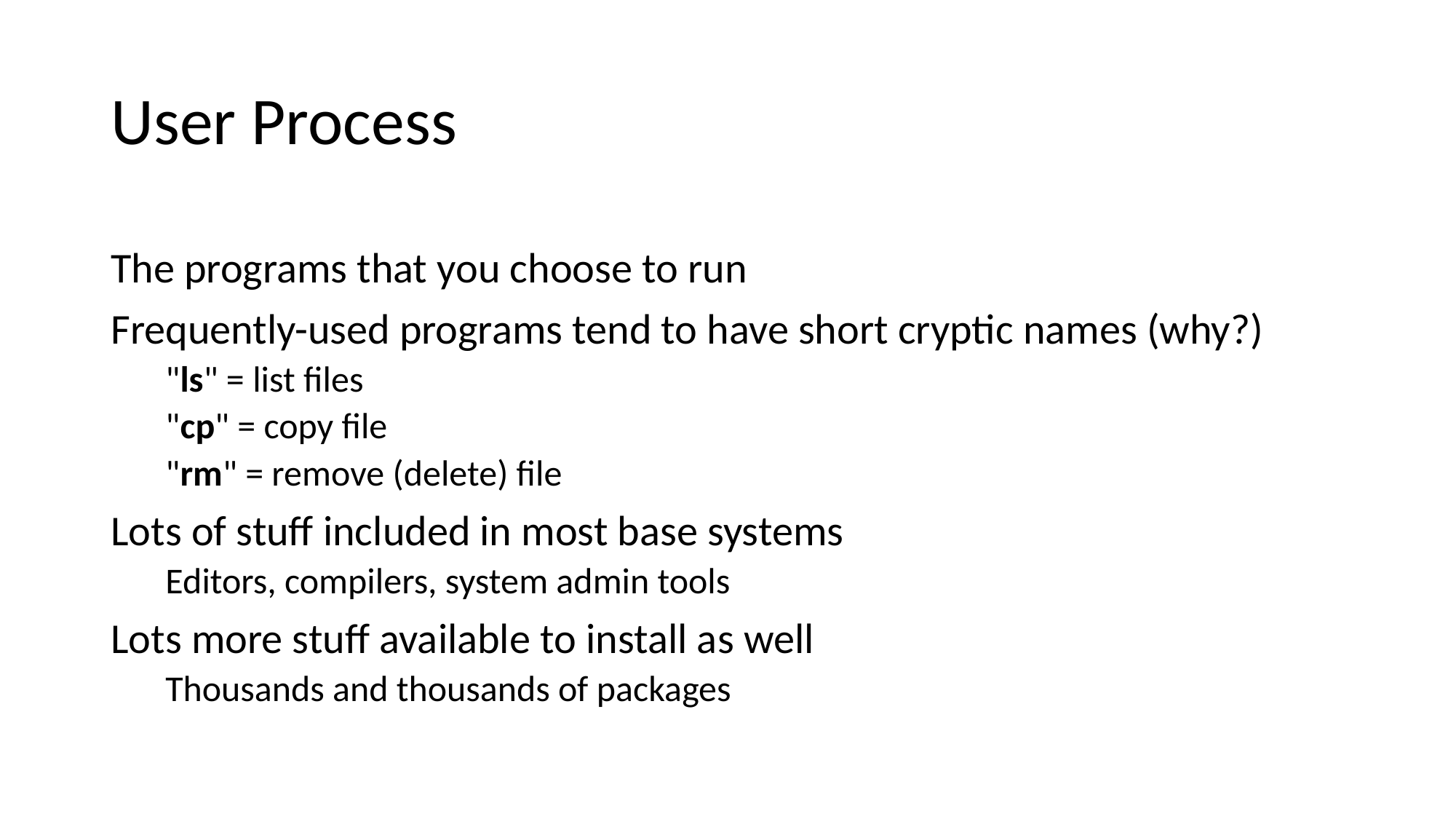

# User Process
The programs that you choose to run
Frequently-used programs tend to have short cryptic names (why?)
"ls" = list files
"cp" = copy file
"rm" = remove (delete) file
Lots of stuff included in most base systems
Editors, compilers, system admin tools
Lots more stuff available to install as well
Thousands and thousands of packages